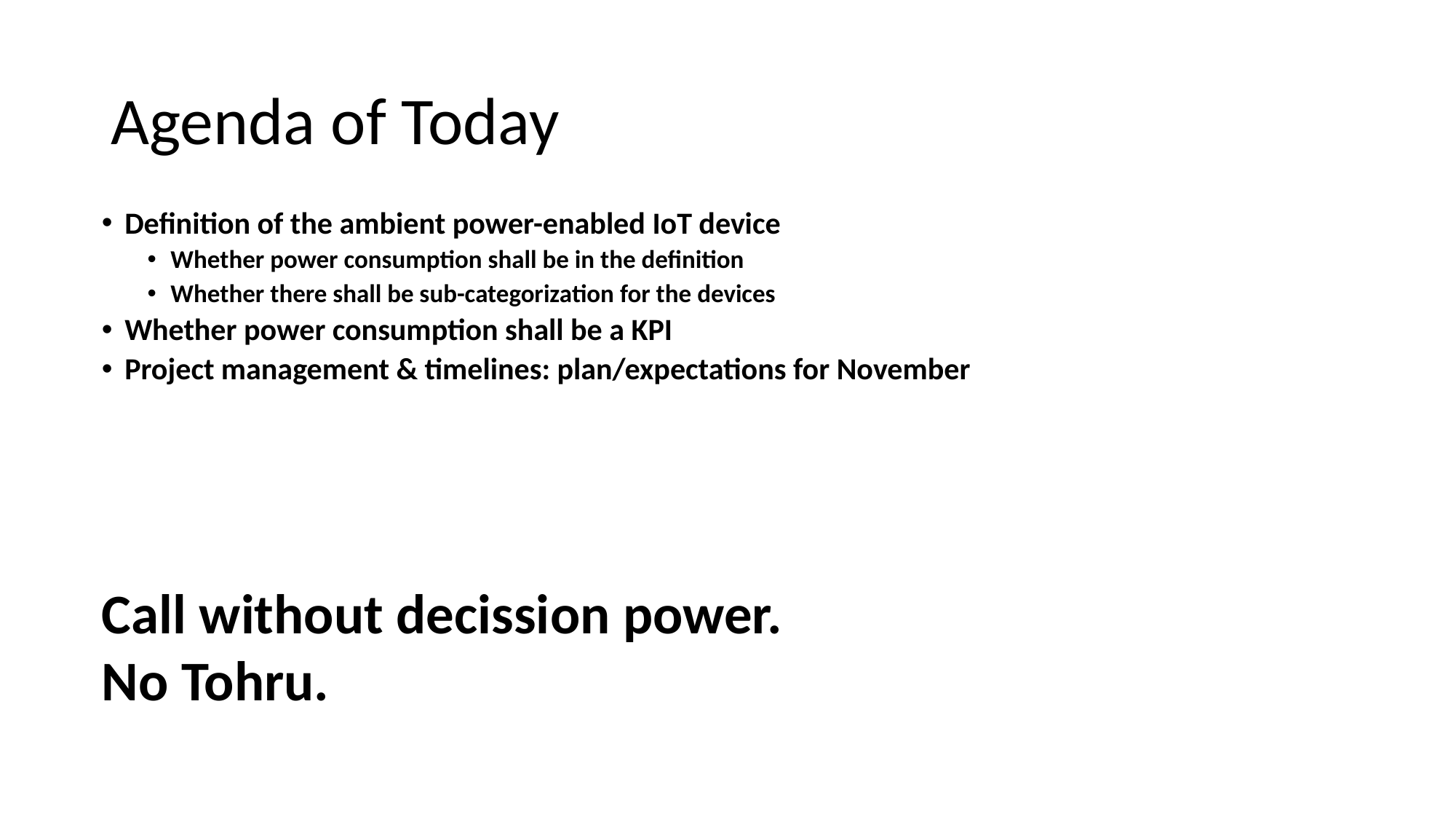

# Agenda of Today
Definition of the ambient power-enabled IoT device
Whether power consumption shall be in the definition
Whether there shall be sub-categorization for the devices
Whether power consumption shall be a KPI
Project management & timelines: plan/expectations for November

Call without decission power.
No Tohru.